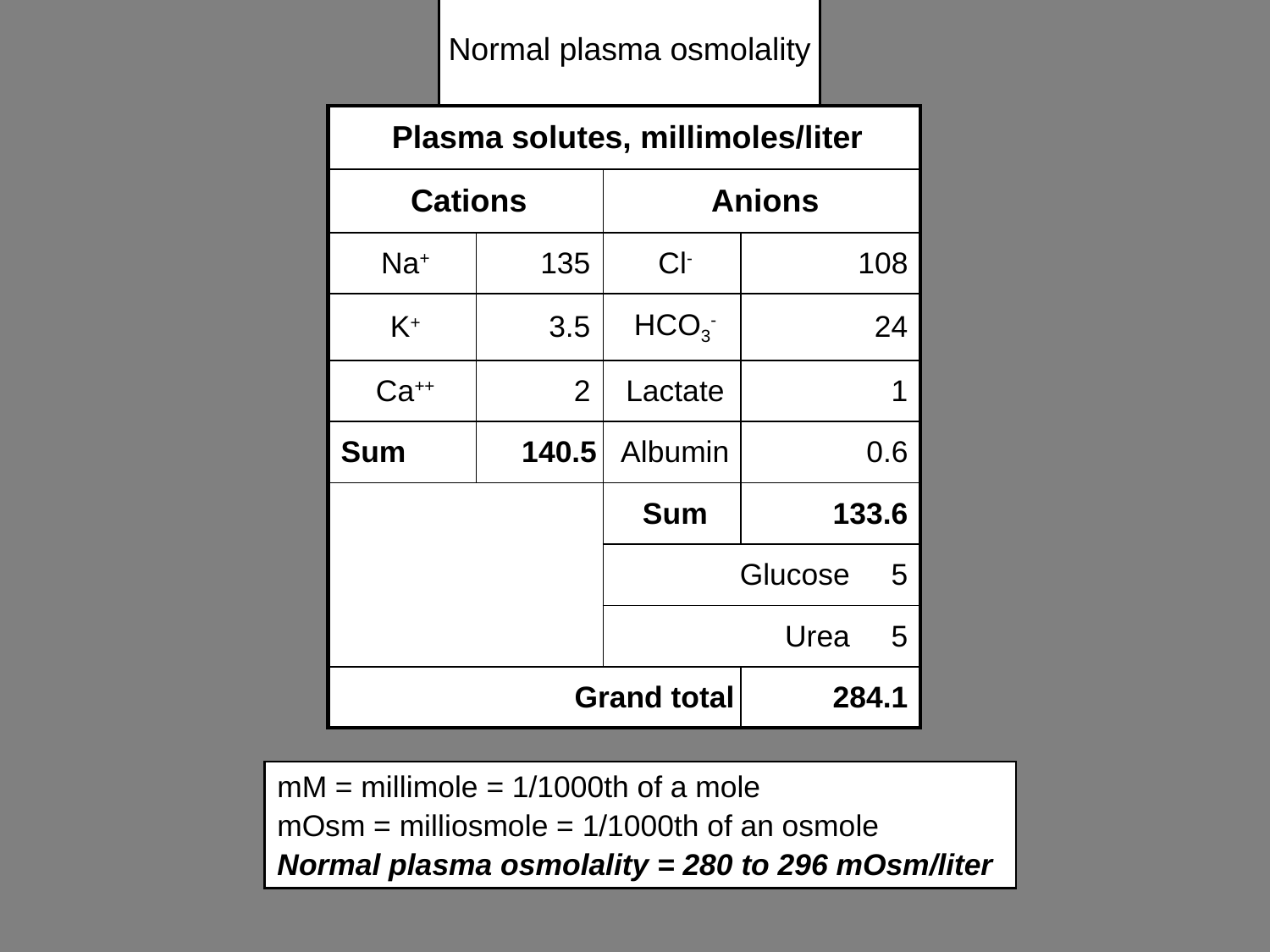

# Normal plasma osmolality
| Plasma solutes, millimoles/liter |  |  |  |
| --- | --- | --- | --- |
| Cations |  | Anions |  |
| Na+ | 135 | Cl- | 108 |
| K+ | 3.5 | HCO3- | 24 |
| Ca++ | 2 | Lactate | 1 |
| Sum | 140.5 | Albumin | 0.6 |
|  |  | Sum | 133.6 |
|  |  | Glucose 5 |  |
|  |  | Urea 5 |  |
| Grand total |  |  | 284.1 |
mM = millimole = 1/1000th of a mole
mOsm = milliosmole = 1/1000th of an osmole
Normal plasma osmolality = 280 to 296 mOsm/liter